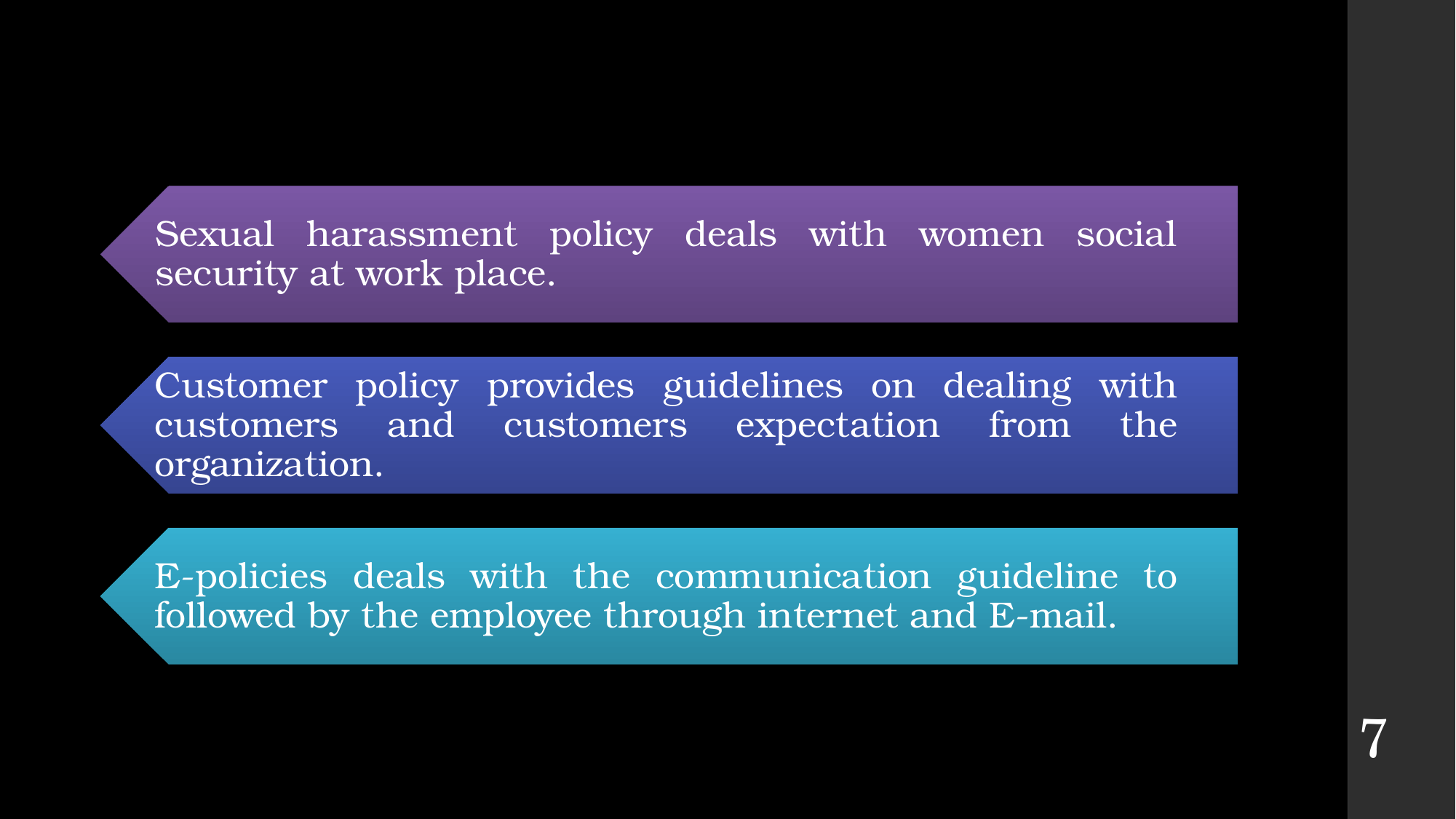

Sexual harassment policy deals with women social security at work place.
Customer policy provides guidelines on dealing with customers and customers expectation from the organization.
E-policies deals with the communication guideline to followed by the employee through internet and E-mail.
7